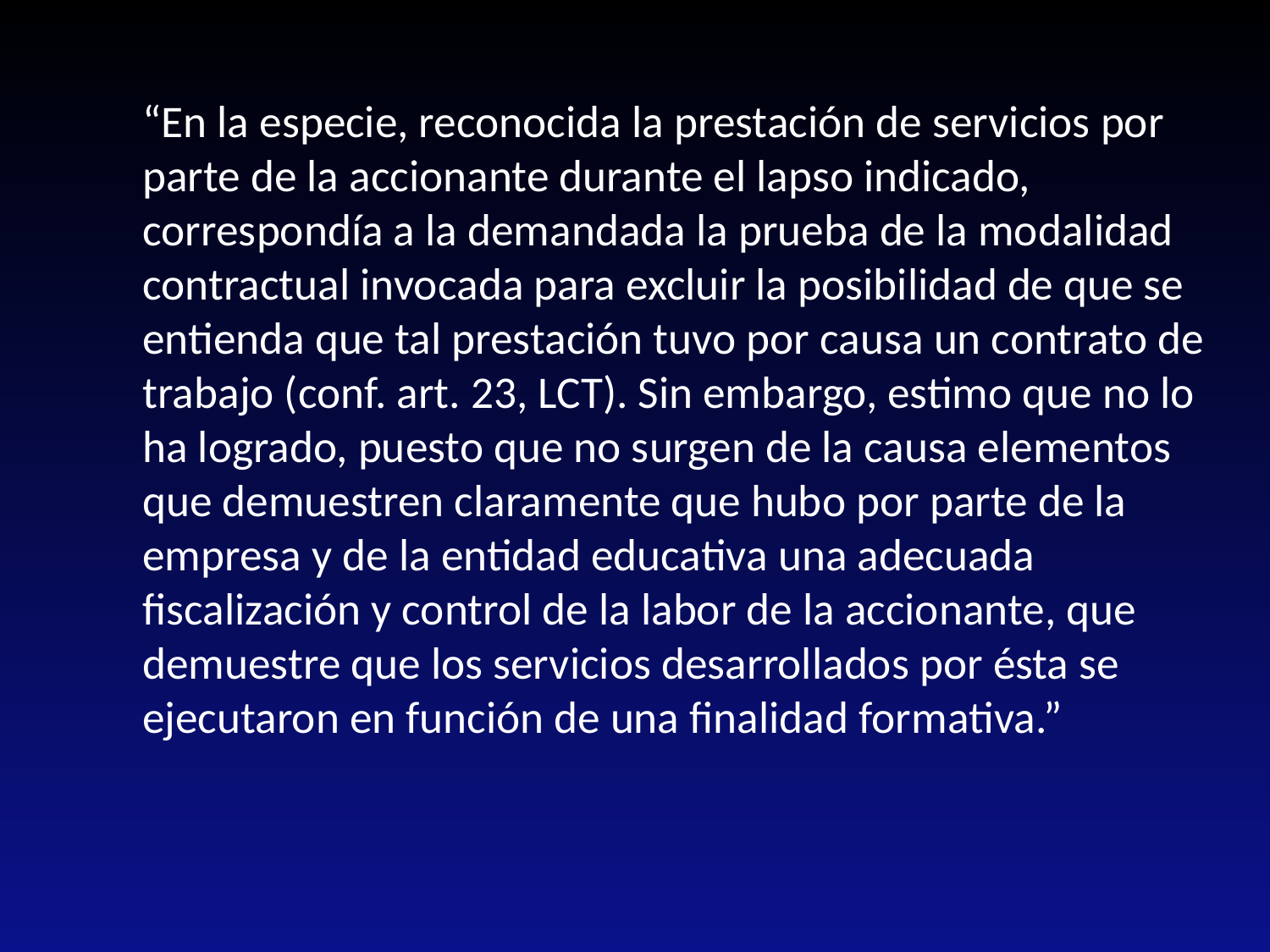

“En la especie, reconocida la prestación de servicios por parte de la accionante durante el lapso indicado, correspondía a la demandada la prueba de la modalidad contractual invocada para excluir la posibilidad de que se entienda que tal prestación tuvo por causa un contrato de trabajo (conf. art. 23, LCT). Sin embargo, estimo que no lo ha logrado, puesto que no surgen de la causa elementos que demuestren claramente que hubo por parte de la empresa y de la entidad educativa una adecuada fiscalización y control de la labor de la accionante, que demuestre que los servicios desarrollados por ésta se ejecutaron en función de una finalidad formativa.”